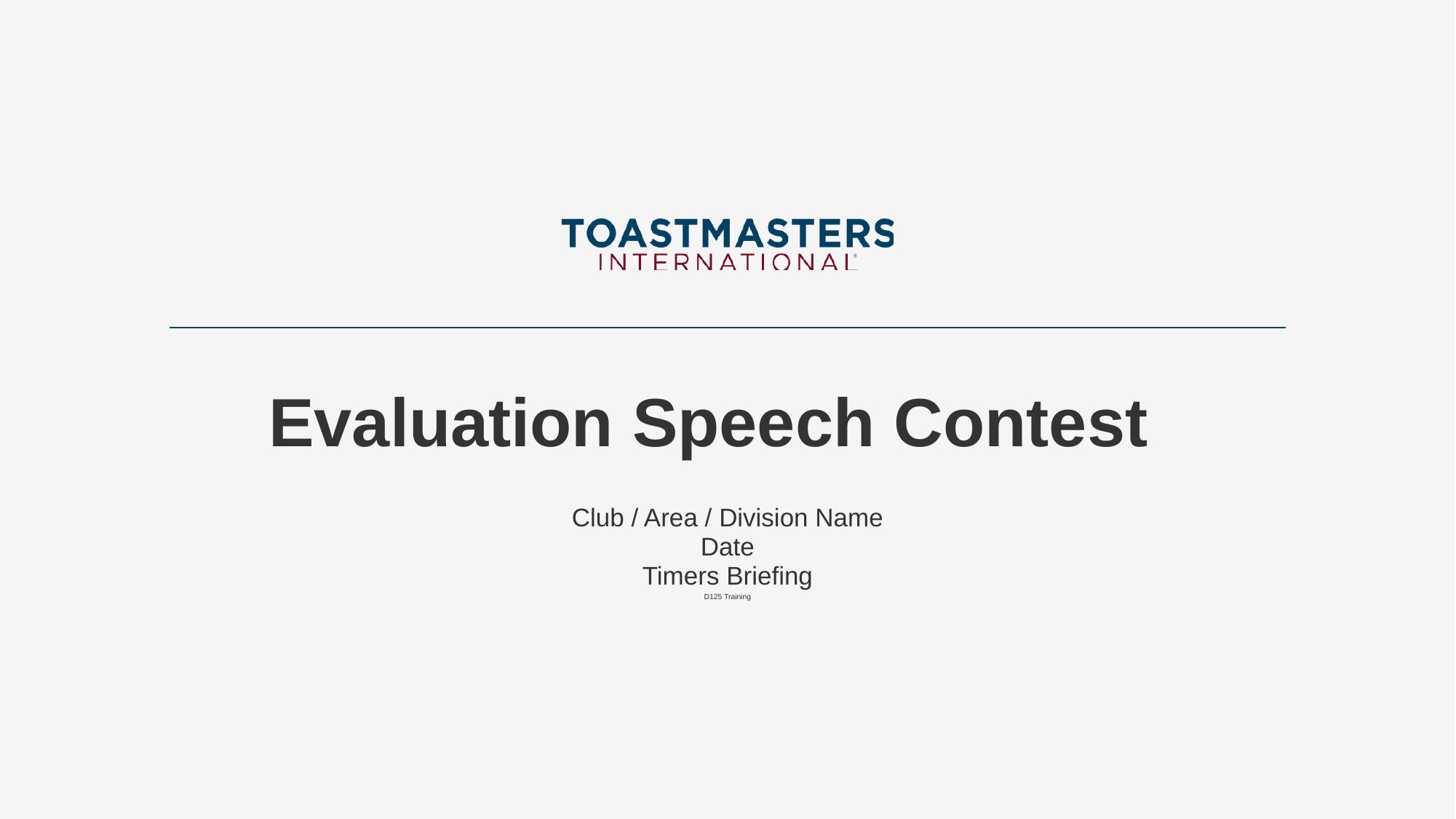

# Evaluation Speech Contest
Club / Area / Division Name
Date
Timers Briefing
D125 Training